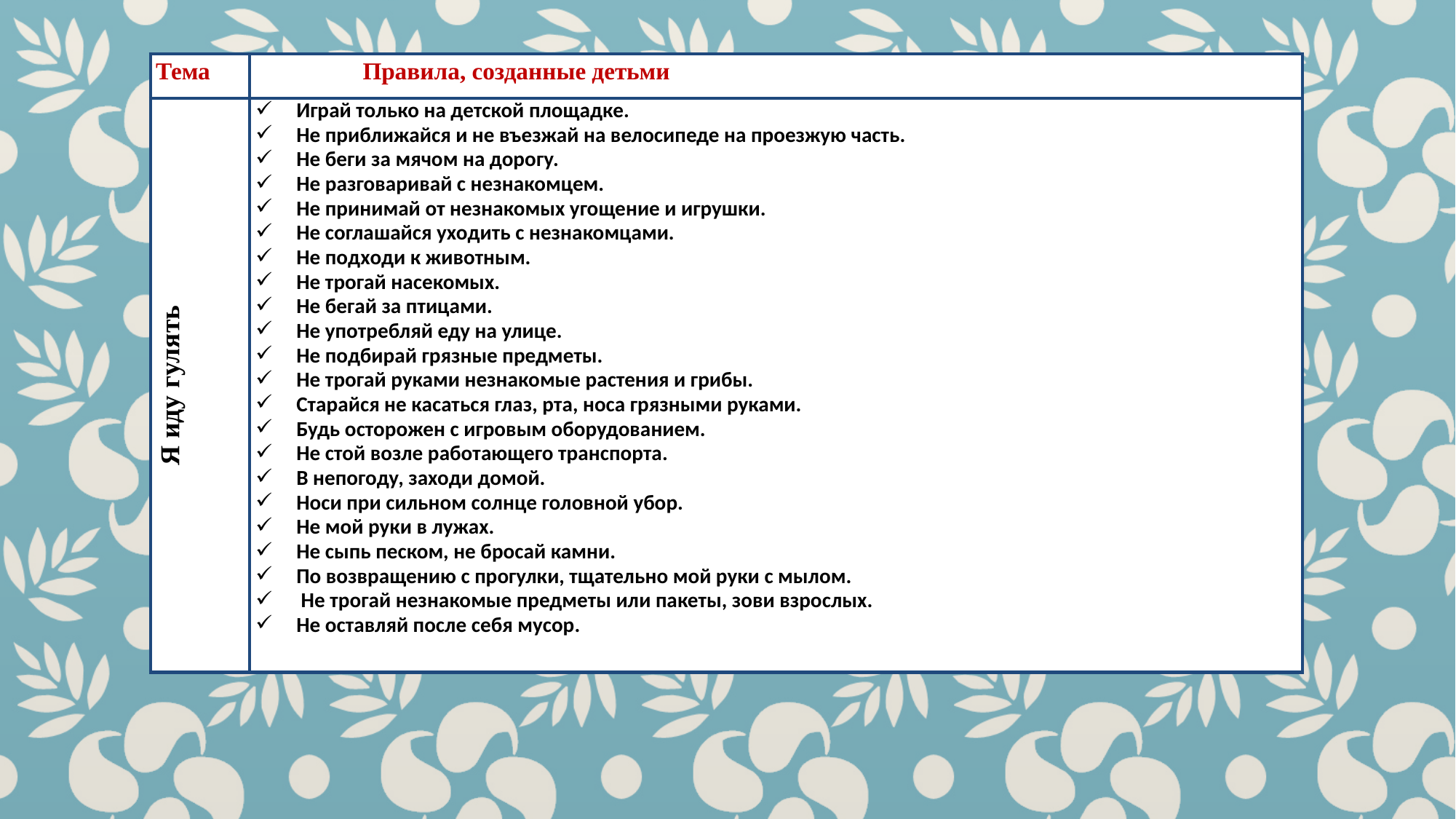

| Тема | Правила, созданные детьми |
| --- | --- |
| Я иду гулять | Играй только на детской площадке. Не приближайся и не въезжай на велосипеде на проезжую часть. Не беги за мячом на дорогу. Не разговаривай с незнакомцем. Не принимай от незнакомых угощение и игрушки. Не соглашайся уходить с незнакомцами. Не подходи к животным. Не трогай насекомых. Не бегай за птицами. Не употребляй еду на улице. Не подбирай грязные предметы. Не трогай руками незнакомые растения и грибы. Старайся не касаться глаз, рта, носа грязными руками. Будь осторожен с игровым оборудованием. Не стой возле работающего транспорта. В непогоду, заходи домой. Носи при сильном солнце головной убор. Не мой руки в лужах. Не сыпь песком, не бросай камни. По возвращению с прогулки, тщательно мой руки с мылом. Не трогай незнакомые предметы или пакеты, зови взрослых. Не оставляй после себя мусор. |
#